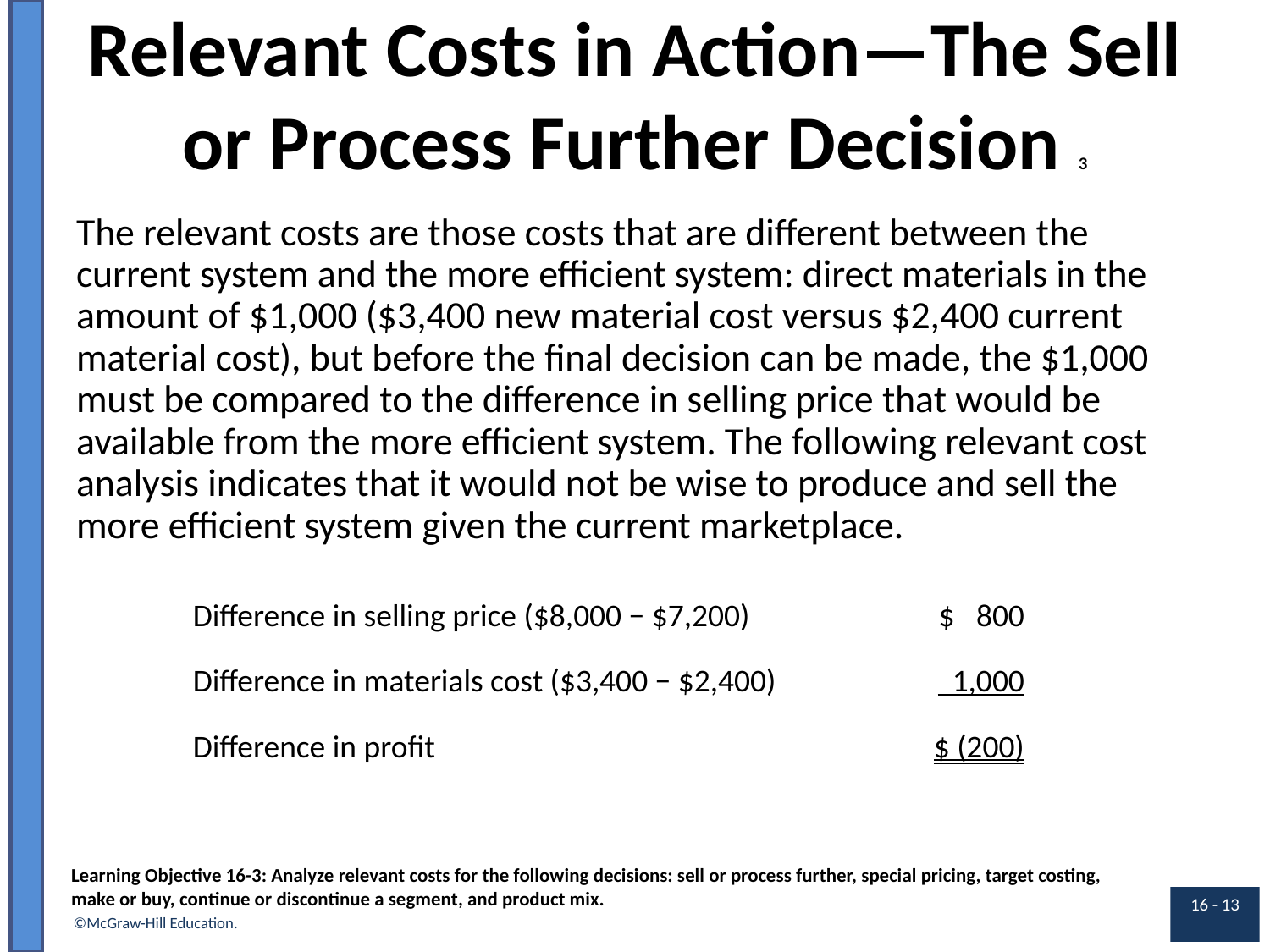

# Relevant Costs in Action—The Sell or Process Further Decision 3
The relevant costs are those costs that are different between the current system and the more efficient system: direct materials in the amount of $1,000 ($3,400 new material cost versus $2,400 current material cost), but before the final decision can be made, the $1,000 must be compared to the difference in selling price that would be available from the more efficient system. The following relevant cost analysis indicates that it would not be wise to produce and sell the more efficient system given the current marketplace.
| Difference in selling price ($8,000 − $7,200) | $ 800 |
| --- | --- |
| Difference in materials cost ($3,400 − $2,400) | 1,000 |
| Difference in profit | $ (200) |
Learning Objective 16-3: Analyze relevant costs for the following decisions: sell or process further, special pricing, target costing, make or buy, continue or discontinue a segment, and product mix.